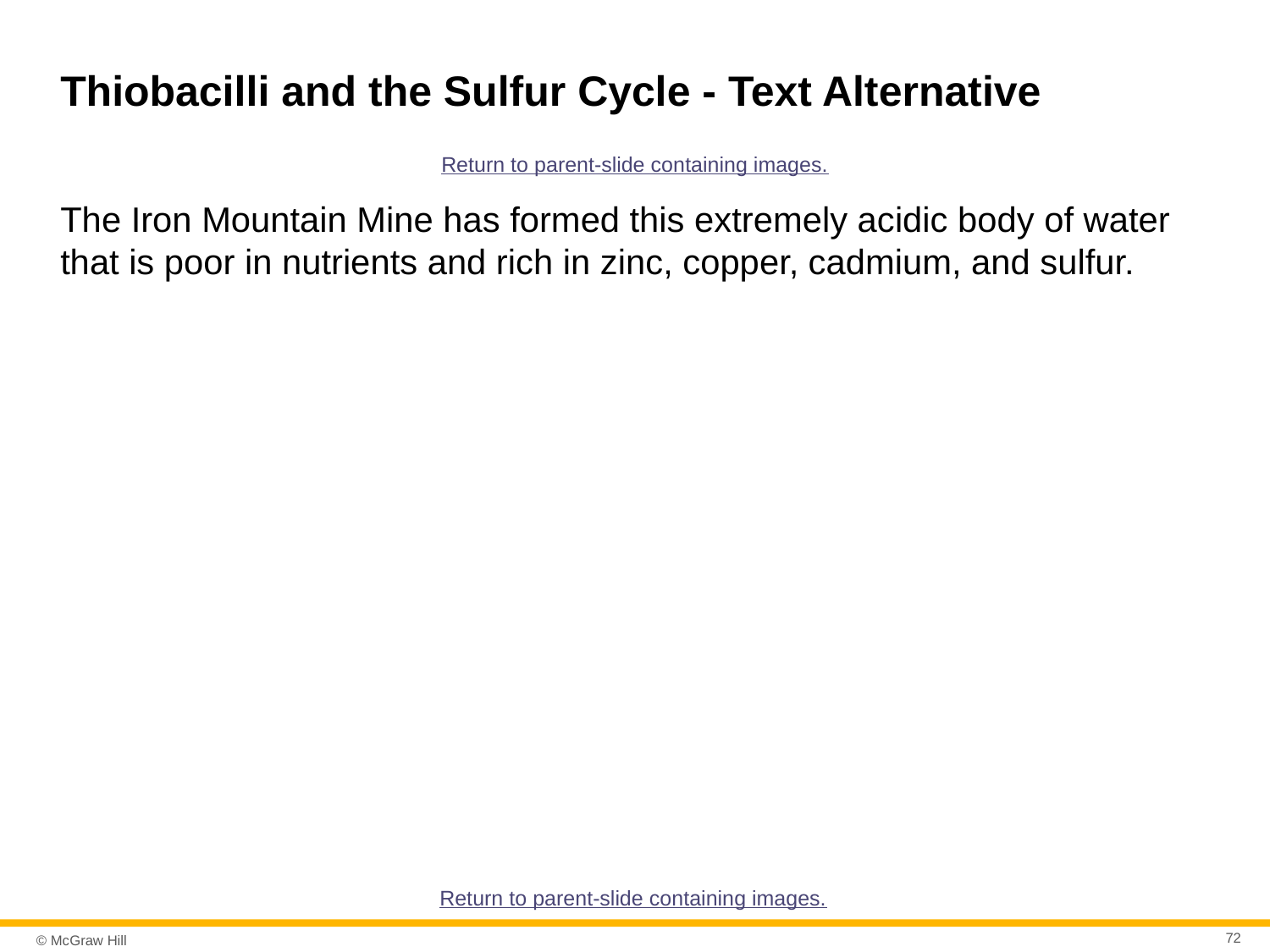

# Thiobacilli and the Sulfur Cycle - Text Alternative
Return to parent-slide containing images.
The Iron Mountain Mine has formed this extremely acidic body of water that is poor in nutrients and rich in zinc, copper, cadmium, and sulfur.
Return to parent-slide containing images.